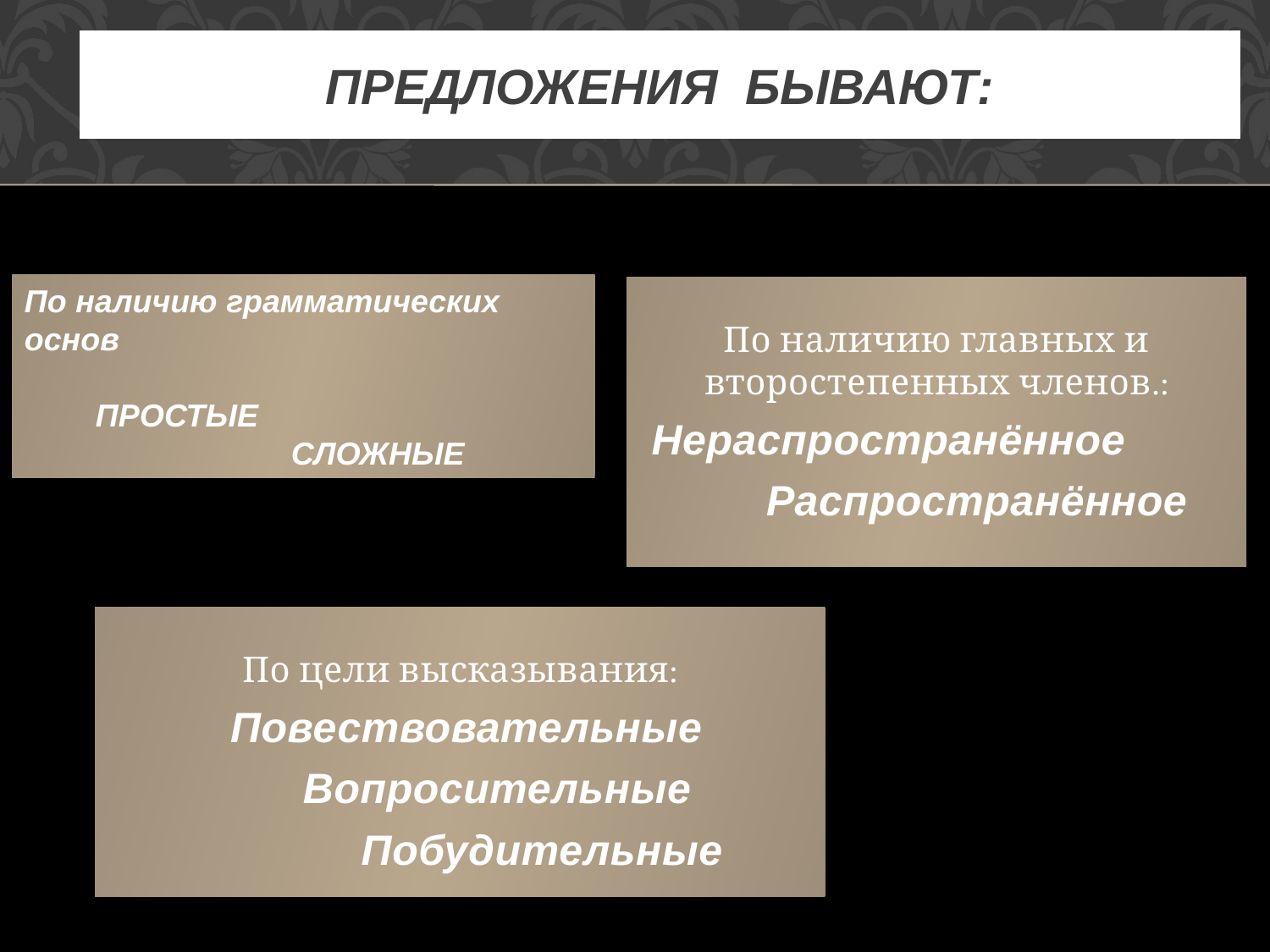

# Предложения  бывают:
По наличию грамматических   основ

        ПРОСТЫЕ
                              СЛОЖНЫЕ

По наличию главных и второстепенных членов.:
 Нераспространённое
	Распространённое

По цели высказывания:
 Повествовательные
      Вопросительные
	   Побудительные